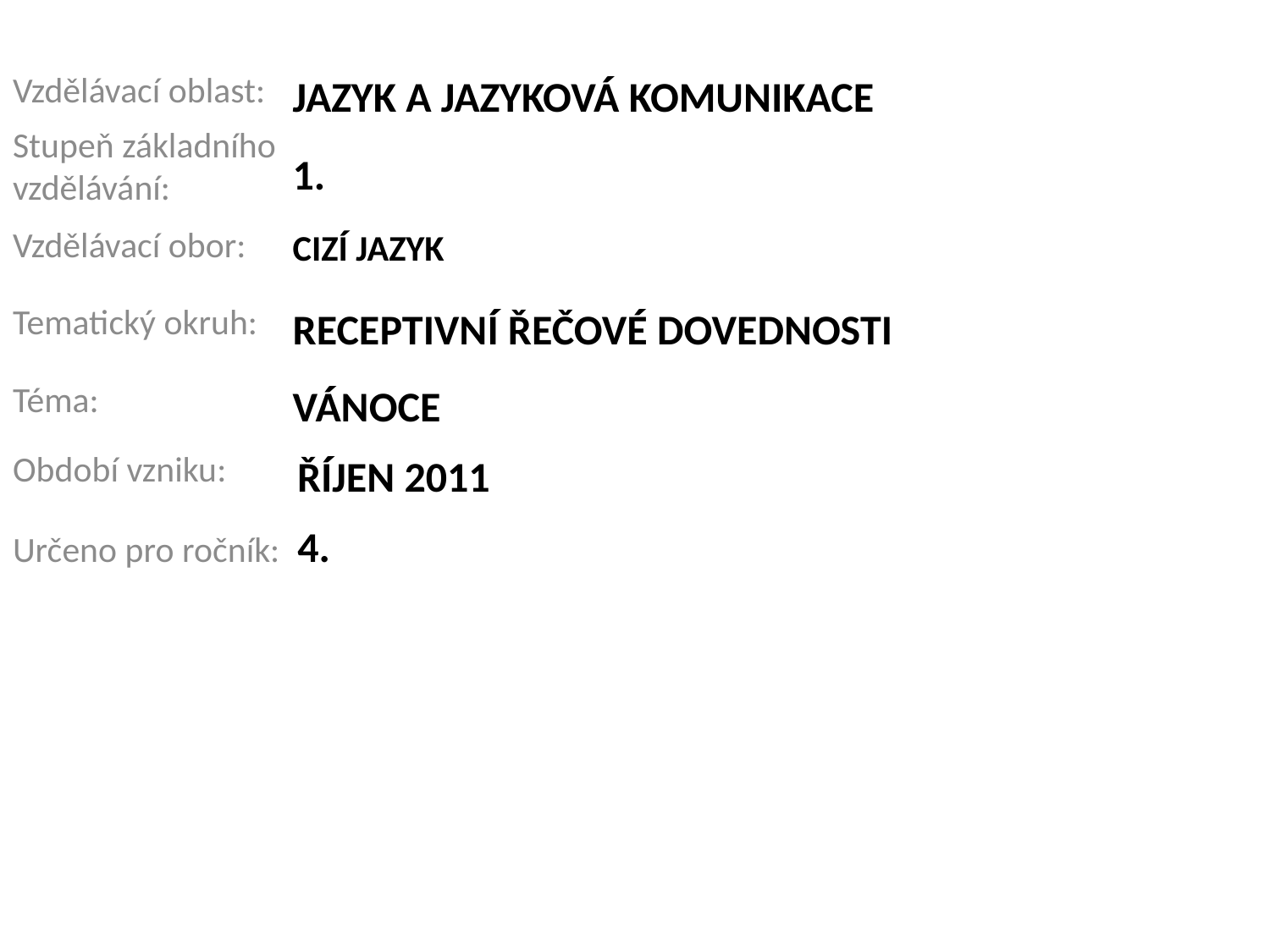

Vzdělávací oblast:
Jazyk a jazyková komunikace
1.
Cizí jazyk
Receptivní řečové dovednosti
vánoce
 říjen 2011

4.

Stupeň základního vzdělávání:
Vzdělávací obor:
Tematický okruh:
Téma:
Období vzniku:

Určeno pro ročník: